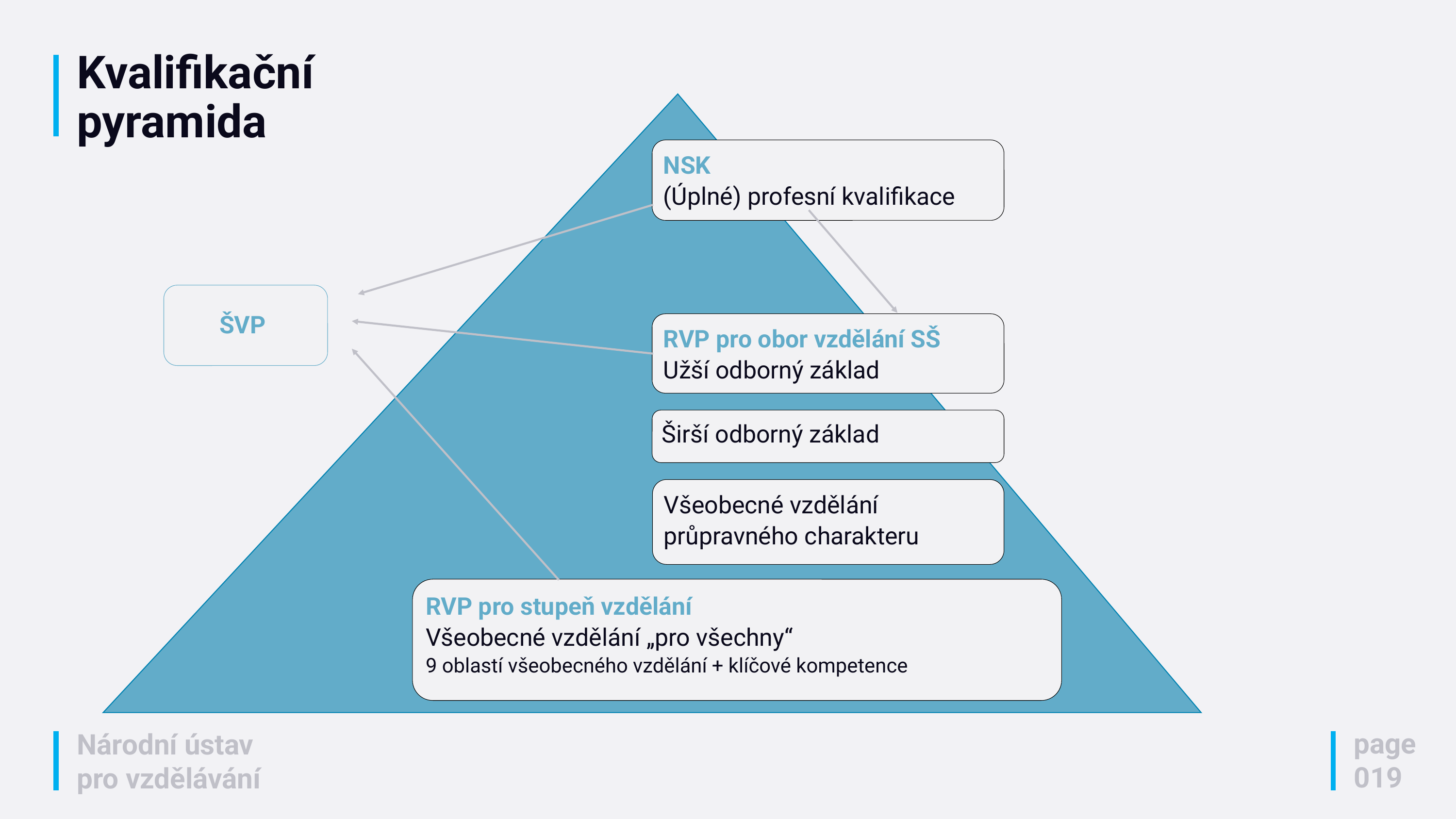

# Kvalifikační pyramida

NSK
(Úplné) profesní kvalifikace

ŠVP
RVP pro obor vzdělání SŠ
Užší odborný základ
Širší odborný základ

Všeobecné vzdělání
průpravného charakteru

RVP pro stupeň vzdělání
Všeobecné vzdělání „pro všechny“
9 oblastí všeobecného vzdělání + klíčové kompetence

page
019